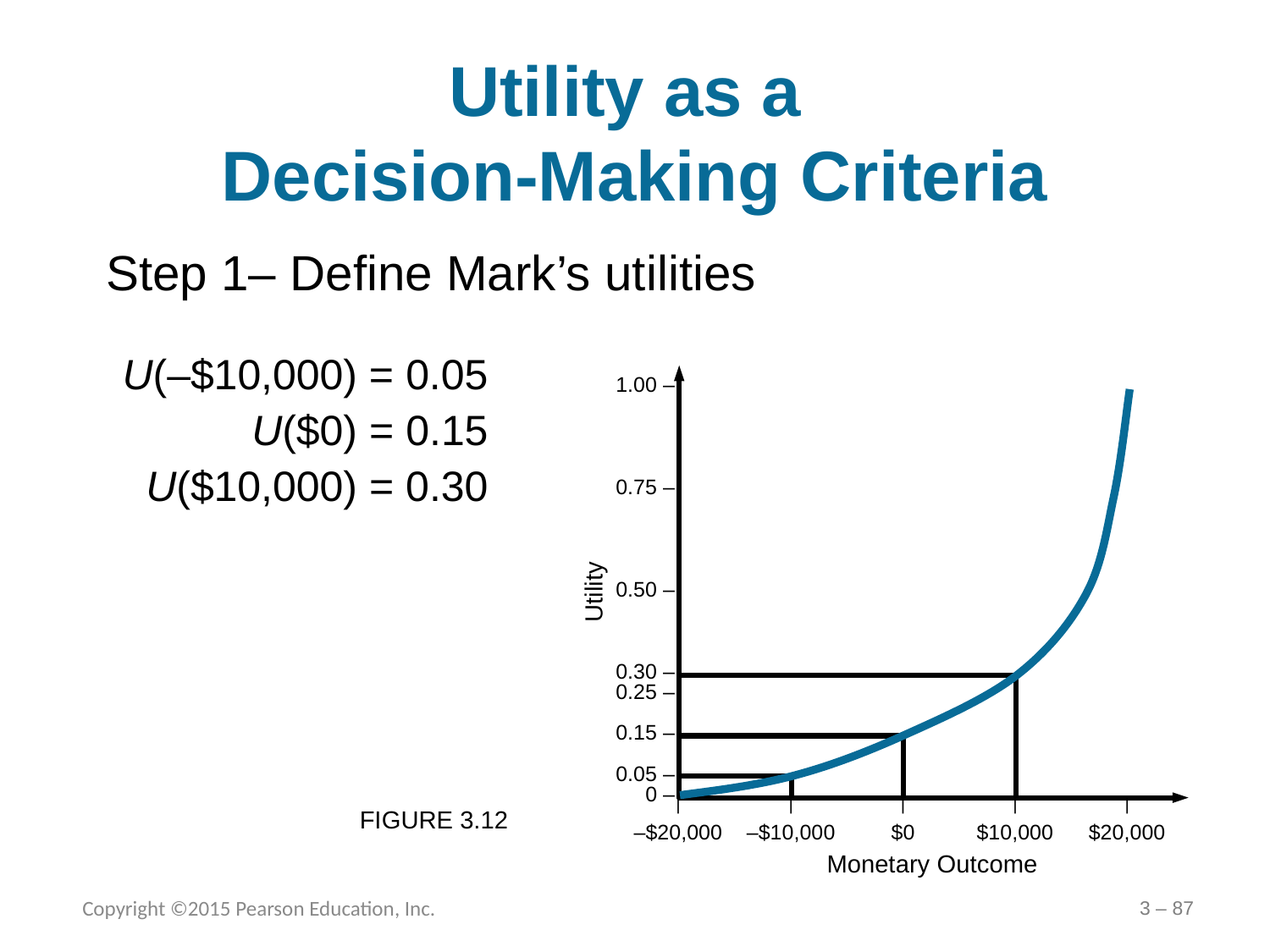

# Utility as a Decision-Making Criteria
Step 1– Define Mark’s utilities

U(–$10,000) = 0.05
U($0) = 0.15
U($10,000) = 0.30

1.00 –

0.75 –

0.50 –

0.30 –
0.25 –

0.15 –

0.05 –
0 –
Utility
	|	|	|	|	|
	–$20,000	–$10,000	$0	$10,000	$20,000
Monetary Outcome

FIGURE 3.12
Copyright ©2015 Pearson Education, Inc.
3 – 87